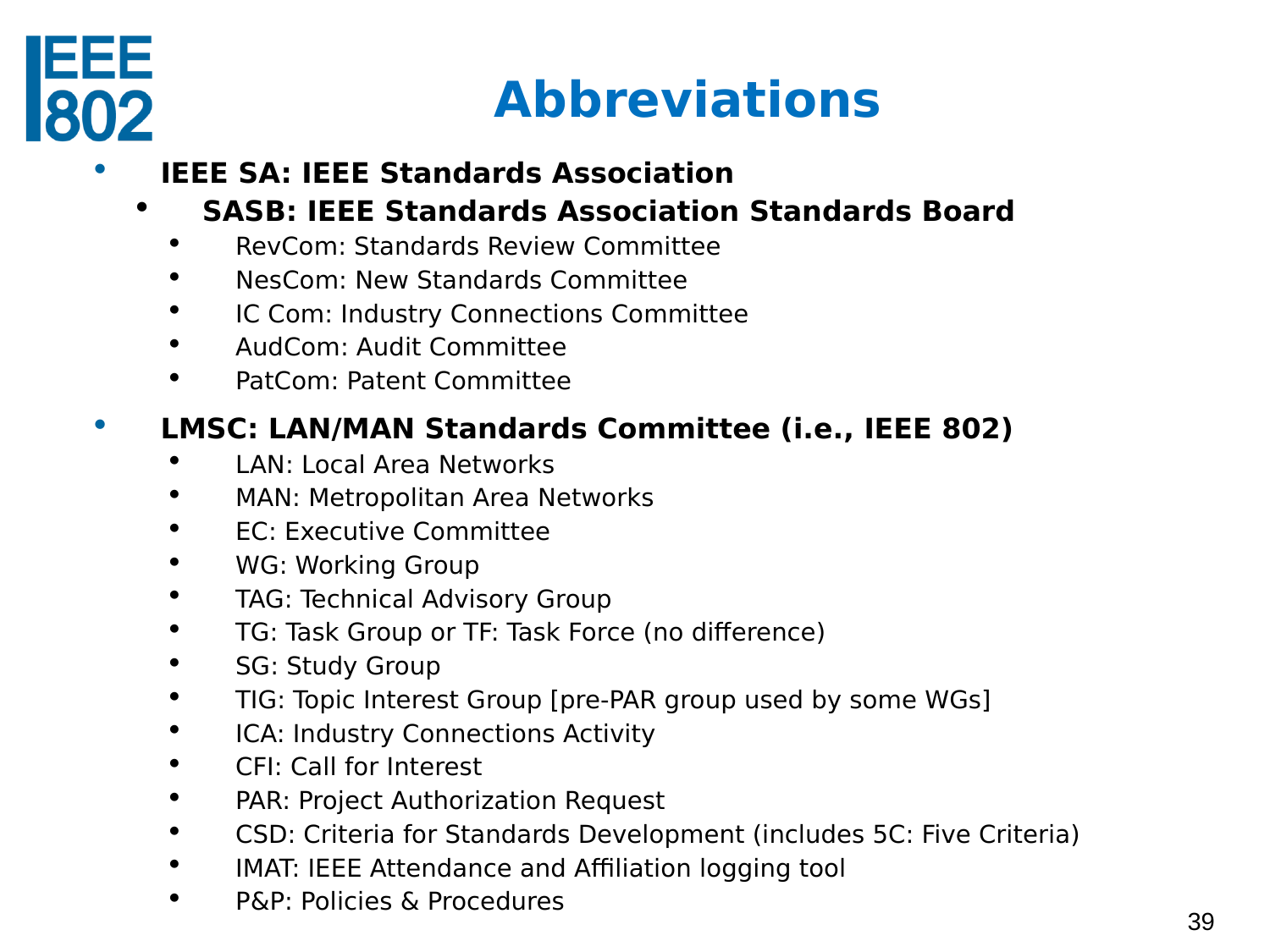

# Abbreviations
IEEE SA: IEEE Standards Association
SASB: IEEE Standards Association Standards Board
RevCom: Standards Review Committee
NesCom: New Standards Committee
IC Com: Industry Connections Committee
AudCom: Audit Committee
PatCom: Patent Committee
LMSC: LAN/MAN Standards Committee (i.e., IEEE 802)
LAN: Local Area Networks
MAN: Metropolitan Area Networks
EC: Executive Committee
WG: Working Group
TAG: Technical Advisory Group
TG: Task Group or TF: Task Force (no difference)
SG: Study Group
TIG: Topic Interest Group [pre-PAR group used by some WGs]
ICA: Industry Connections Activity
CFI: Call for Interest
PAR: Project Authorization Request
CSD: Criteria for Standards Development (includes 5C: Five Criteria)
IMAT: IEEE Attendance and Affiliation logging tool
P&P: Policies & Procedures

39